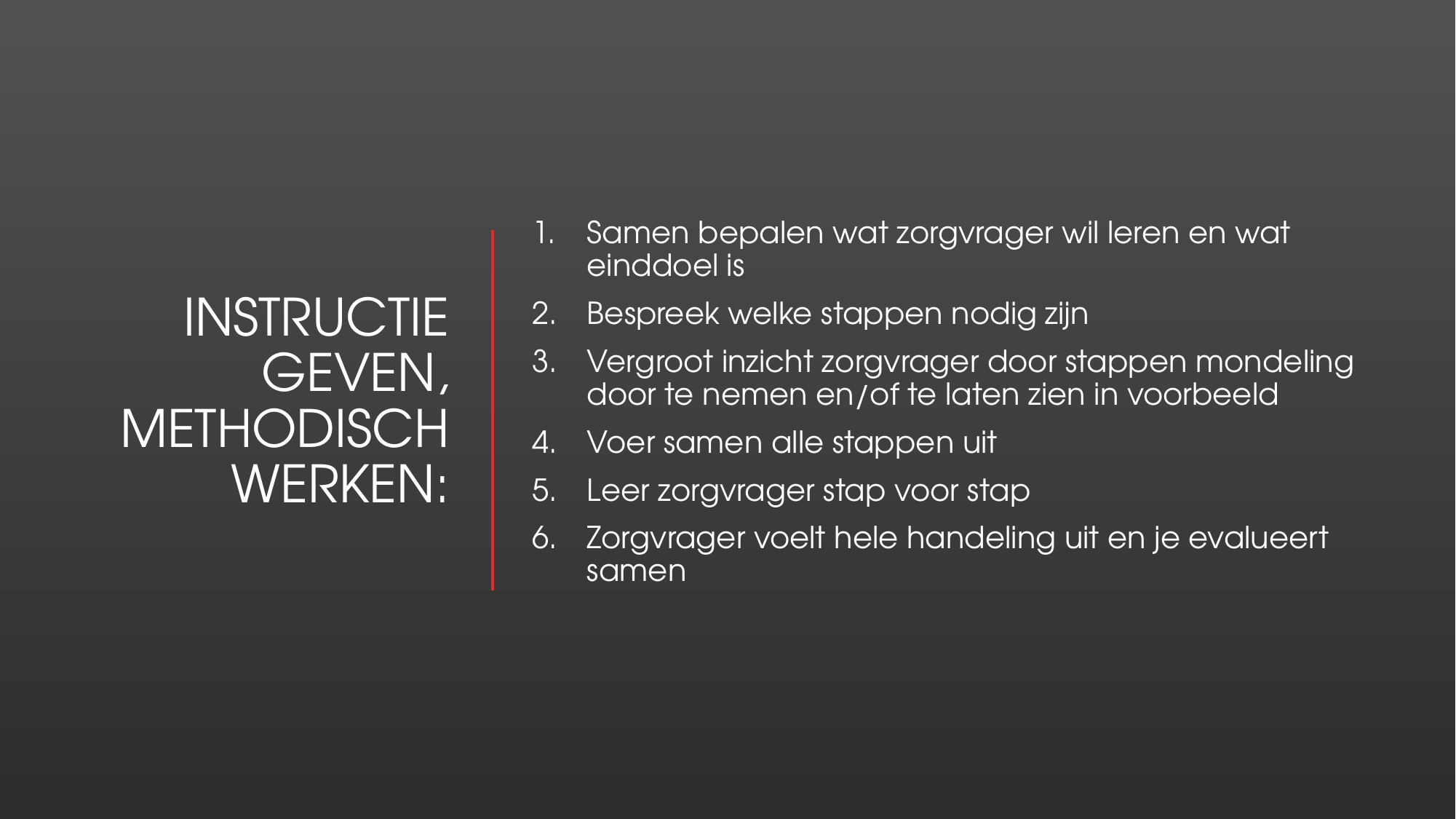

# Instructie geven, methodisch werken:
Samen bepalen wat zorgvrager wil leren en wat einddoel is
Bespreek welke stappen nodig zijn
Vergroot inzicht zorgvrager door stappen mondeling door te nemen en/of te laten zien in voorbeeld
Voer samen alle stappen uit
Leer zorgvrager stap voor stap
Zorgvrager voelt hele handeling uit en je evalueert samen